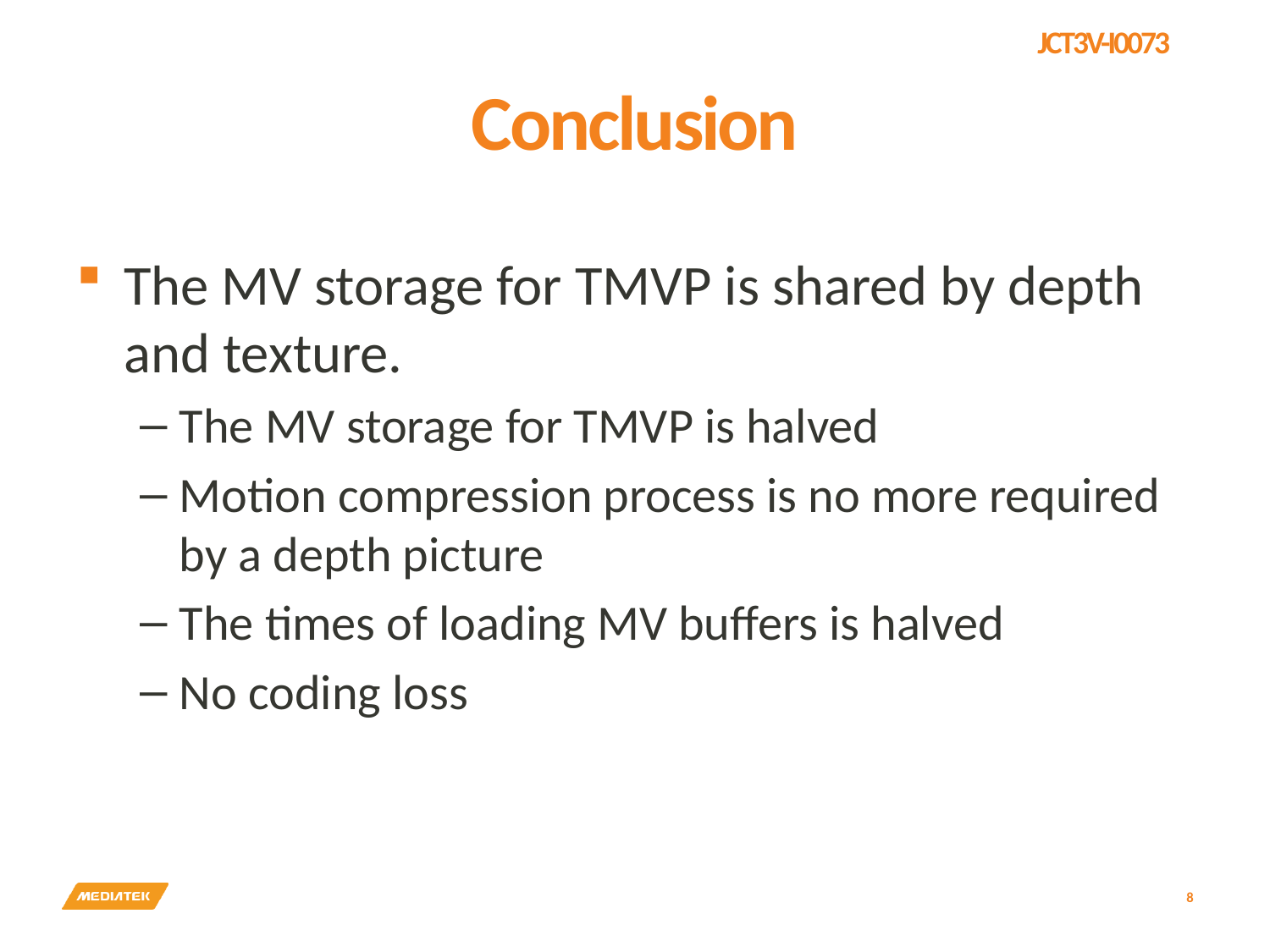

# Conclusion
The MV storage for TMVP is shared by depth and texture.
The MV storage for TMVP is halved
Motion compression process is no more required by a depth picture
The times of loading MV buffers is halved
No coding loss
8